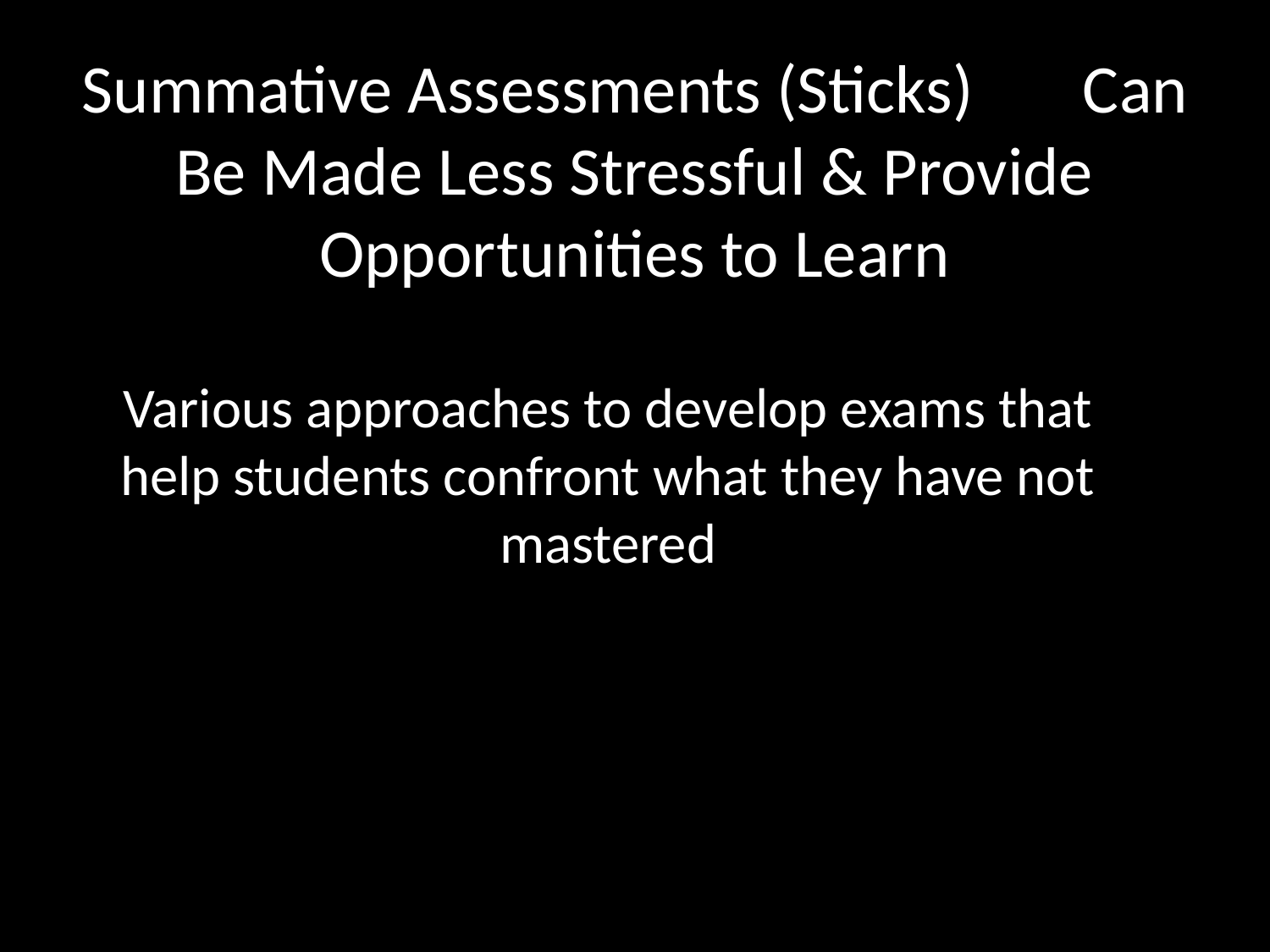

# Summative Assessments (Sticks)       Can Be Made Less Stressful & Provide Opportunities to Learn
Various approaches to develop exams that help students confront what they have not mastered